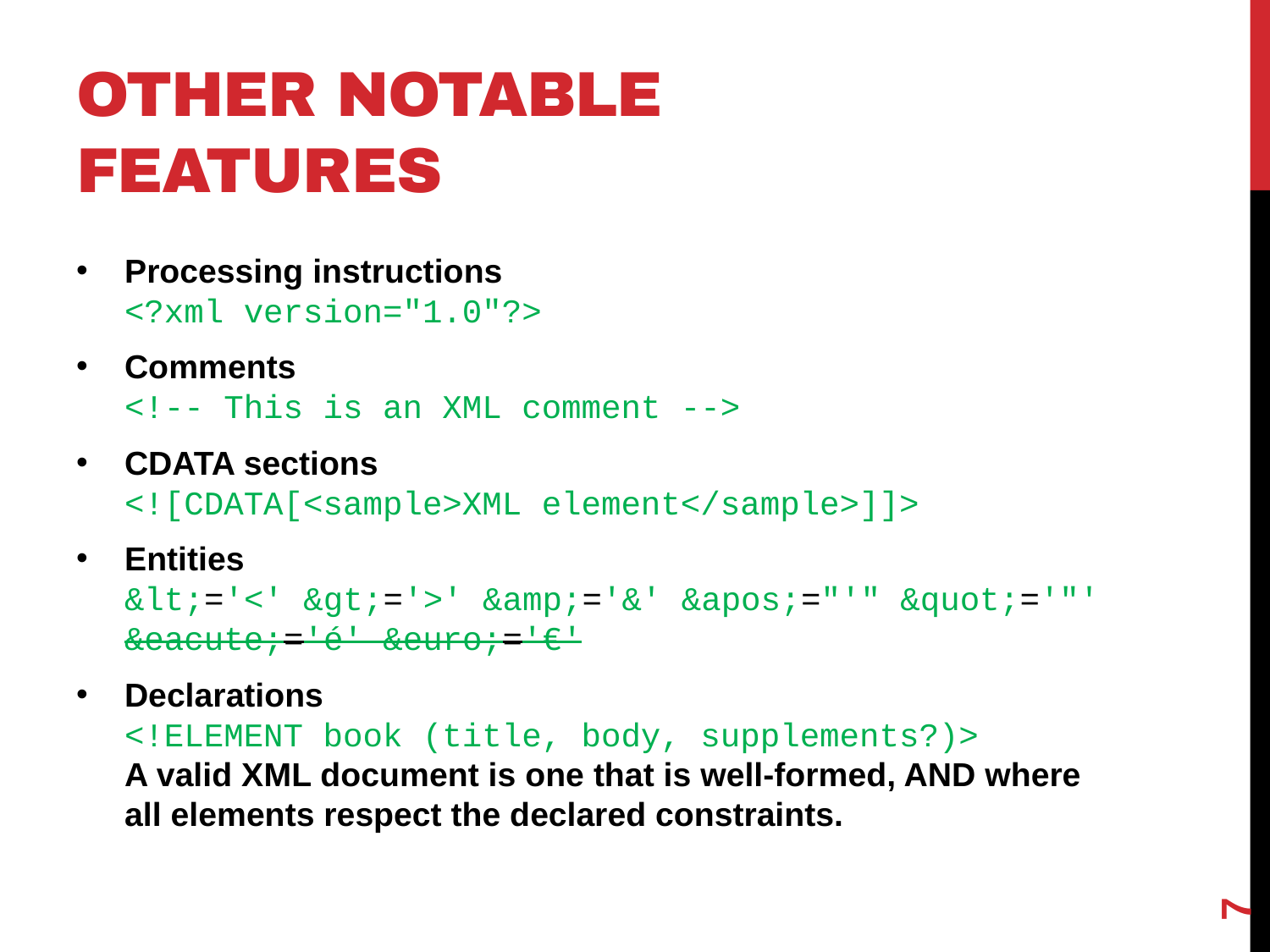

# Other notable features
Processing instructions
<?xml version="1.0"?>
Comments
<!-- This is an XML comment -->
CDATA sections
<![CDATA[<sample>XML element</sample>]]>
Entities
&lt;='<' &gt;='>' &amp;='&' &apos;="'" &quot;='"'
&eacute;='é' &euro;='€'
Declarations
<!ELEMENT book (title, body, supplements?)>
A valid XML document is one that is well-formed, AND where all elements respect the declared constraints.

7